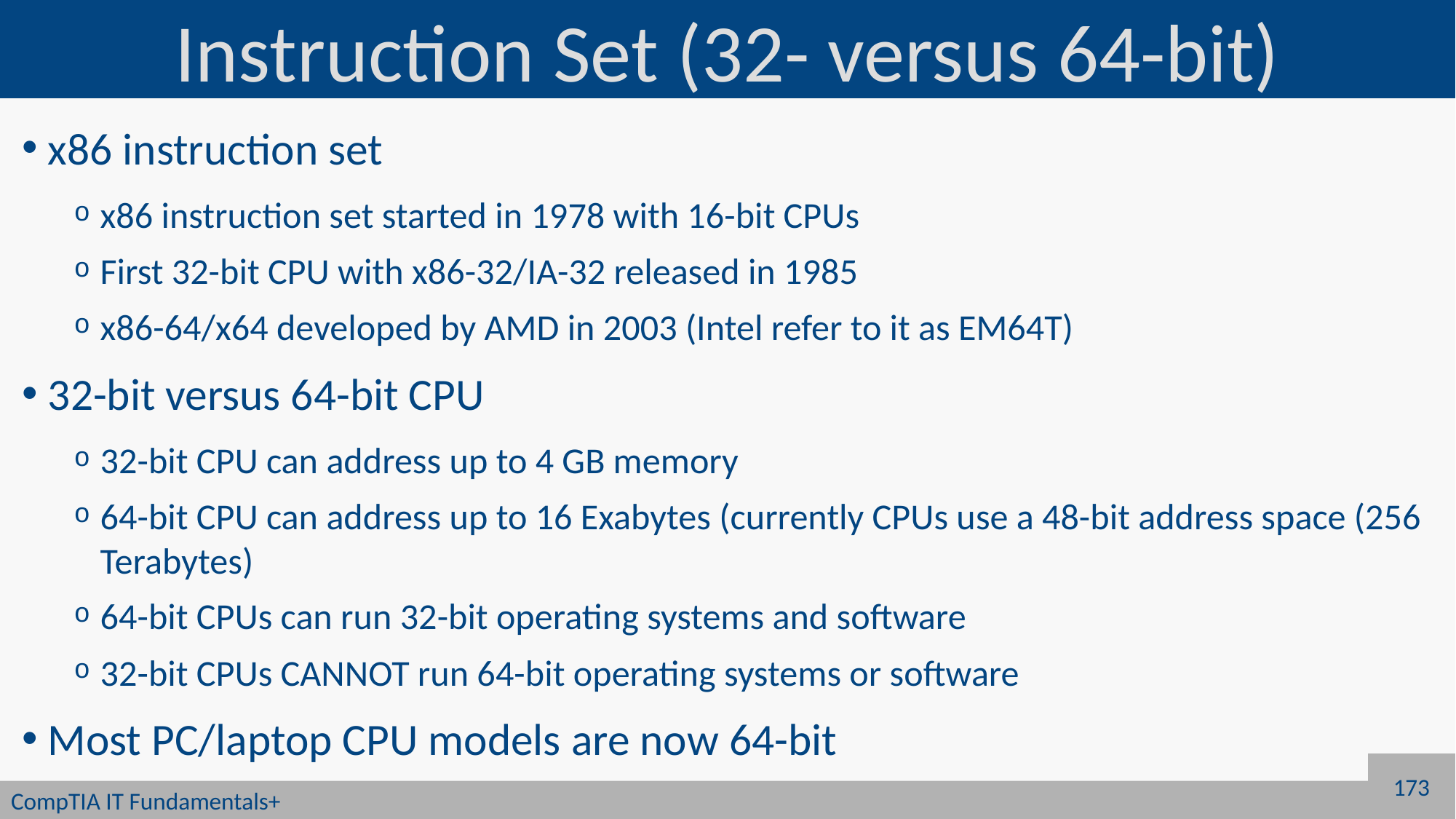

# Instruction Set (32- versus 64-bit)
x86 instruction set
x86 instruction set started in 1978 with 16-bit CPUs
First 32-bit CPU with x86-32/IA-32 released in 1985
x86-64/x64 developed by AMD in 2003 (Intel refer to it as EM64T)
32-bit versus 64-bit CPU
32-bit CPU can address up to 4 GB memory
64-bit CPU can address up to 16 Exabytes (currently CPUs use a 48-bit address space (256 Terabytes)
64-bit CPUs can run 32-bit operating systems and software
32-bit CPUs CANNOT run 64-bit operating systems or software
Most PC/laptop CPU models are now 64-bit
173
CompTIA IT Fundamentals+